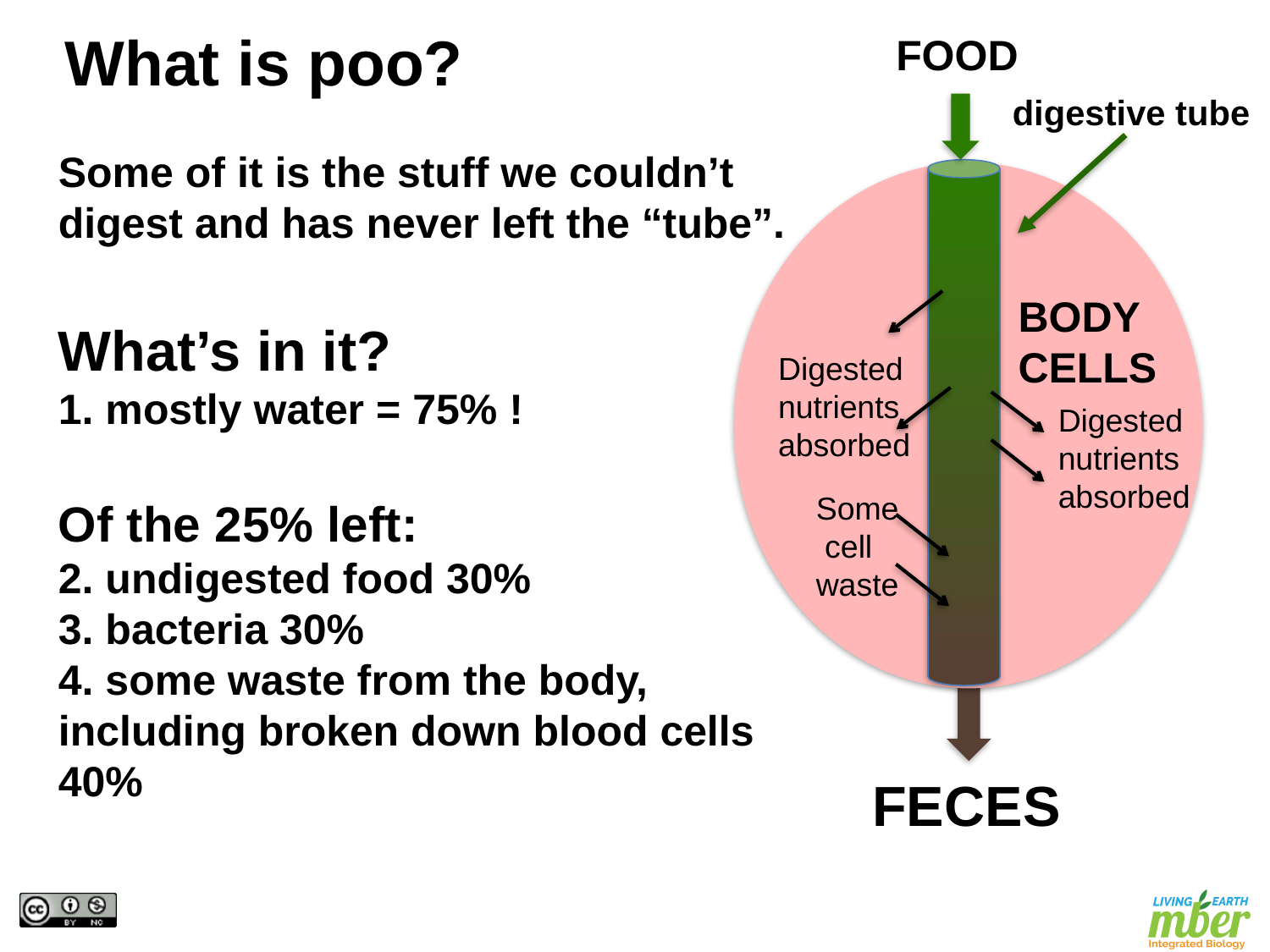

What is poo?
FOOD
digestive tube

Some of it is the stuff we couldn’t digest and has never left the “tube”.

What’s in it?
1. mostly water = 75% !

Of the 25% left:
2. undigested food 30%
3. bacteria 30%
4. some waste from the body, including broken down blood cells 40%

BODY
CELLS
Digested
nutrients absorbed

Digested
nutrients absorbed

Some  cell
waste

FECES